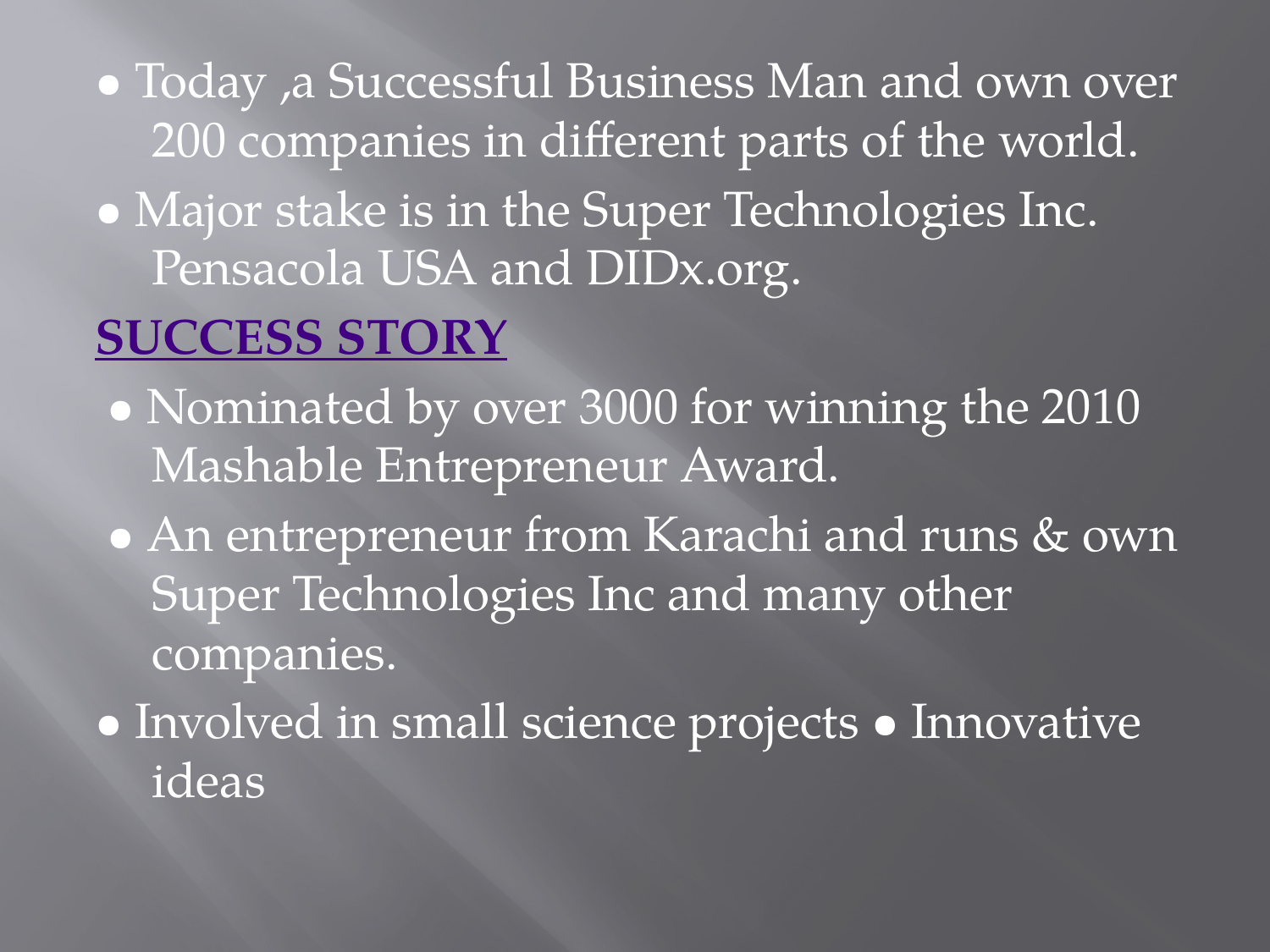

#
• Today ,a Successful Business Man and own over 200 companies in different parts of the world.
• Major stake is in the Super Technologies Inc. Pensacola USA and DIDx.org.
SUCCESS STORY
 • Nominated by over 3000 for winning the 2010 Mashable Entrepreneur Award.
 • An entrepreneur from Karachi and runs & own Super Technologies Inc and many other companies.
• Involved in small science projects • Innovative ideas